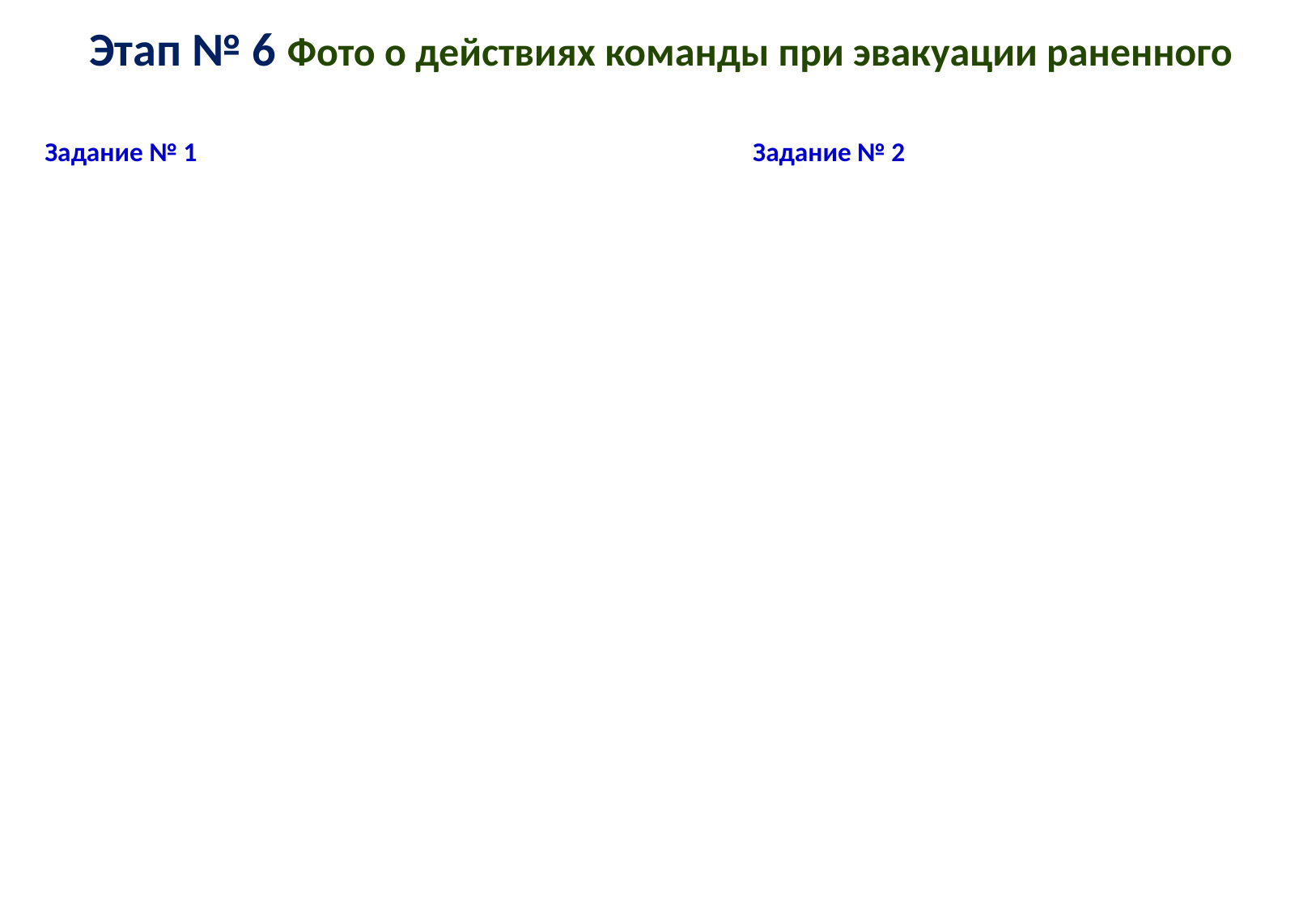

# Этап № 6 Фото о действиях команды при эвакуации раненного
Задание № 1
Задание № 2